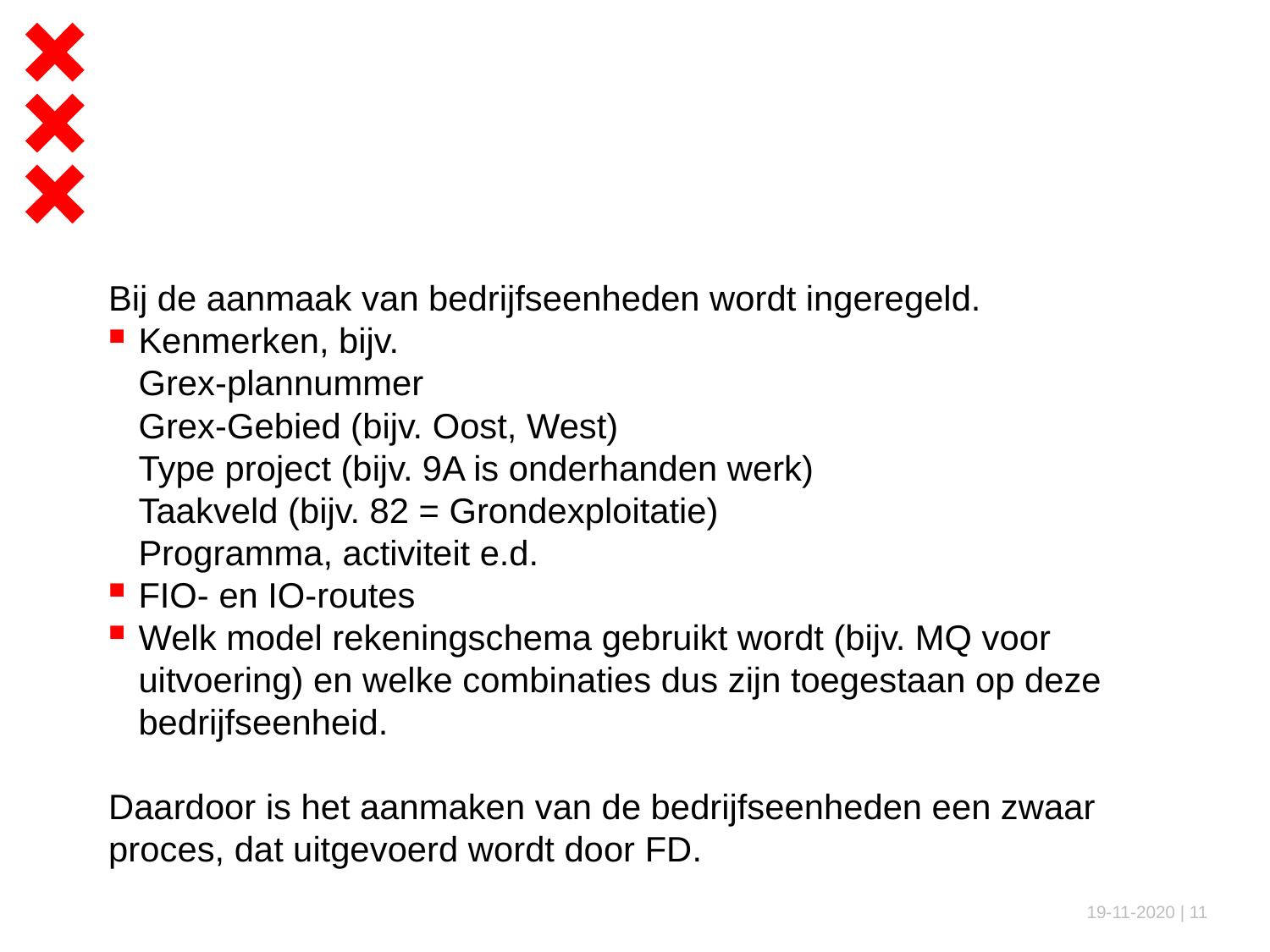

Bij de aanmaak van bedrijfseenheden wordt ingeregeld.
Kenmerken, bijv.
Grex-plannummer
Grex-Gebied (bijv. Oost, West)
Type project (bijv. 9A is onderhanden werk)
Taakveld (bijv. 82 = Grondexploitatie)
Programma, activiteit e.d.
FIO- en IO-routes
Welk model rekeningschema gebruikt wordt (bijv. MQ voor uitvoering) en welke combinaties dus zijn toegestaan op deze bedrijfseenheid.

Daardoor is het aanmaken van de bedrijfseenheden een zwaar proces, dat uitgevoerd wordt door FD.
19-11-2020
| 11